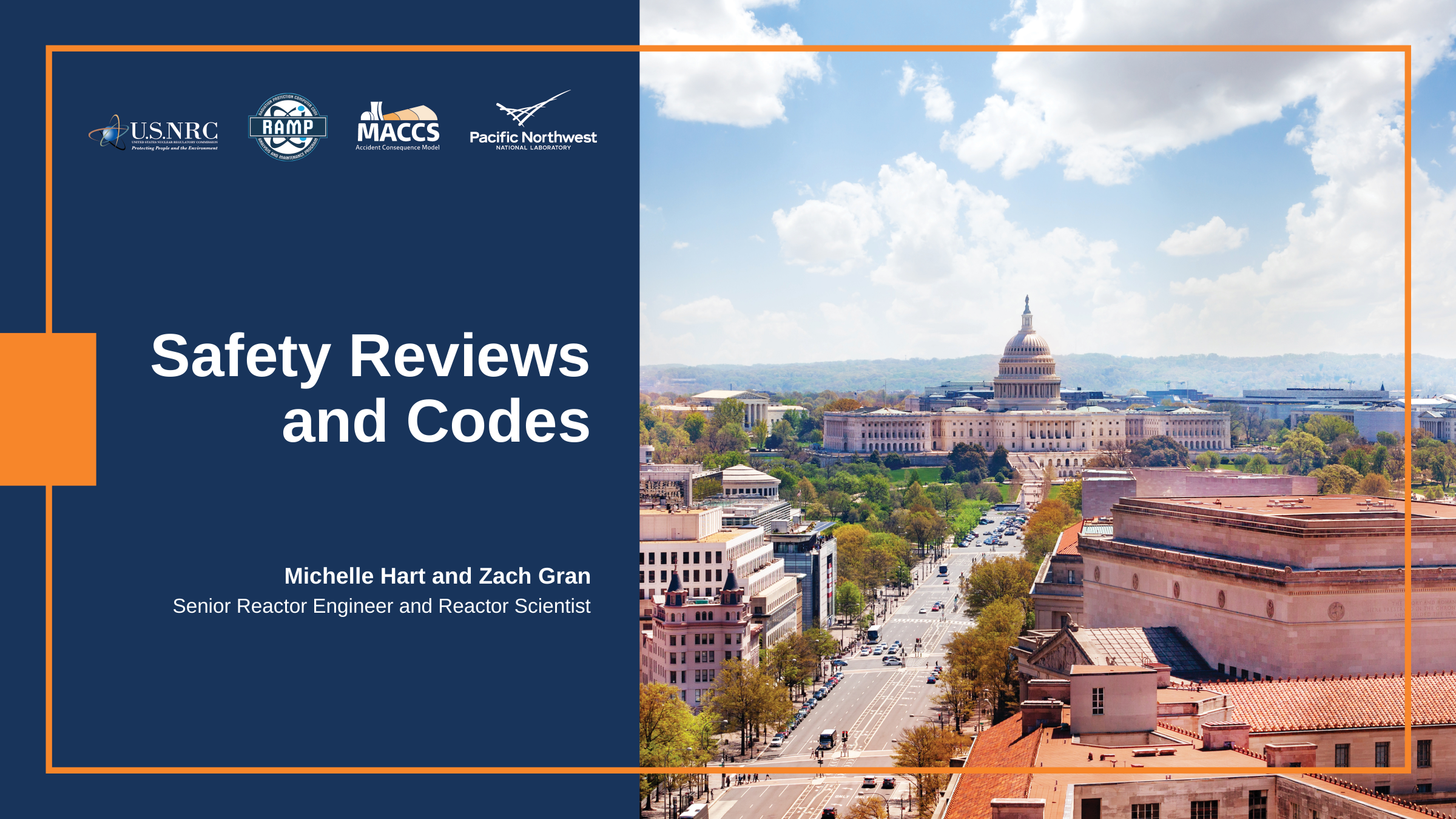

# Safety Reviews and Codes
Michelle Hart and Zach Gran
Senior Reactor Engineer and Reactor Scientist